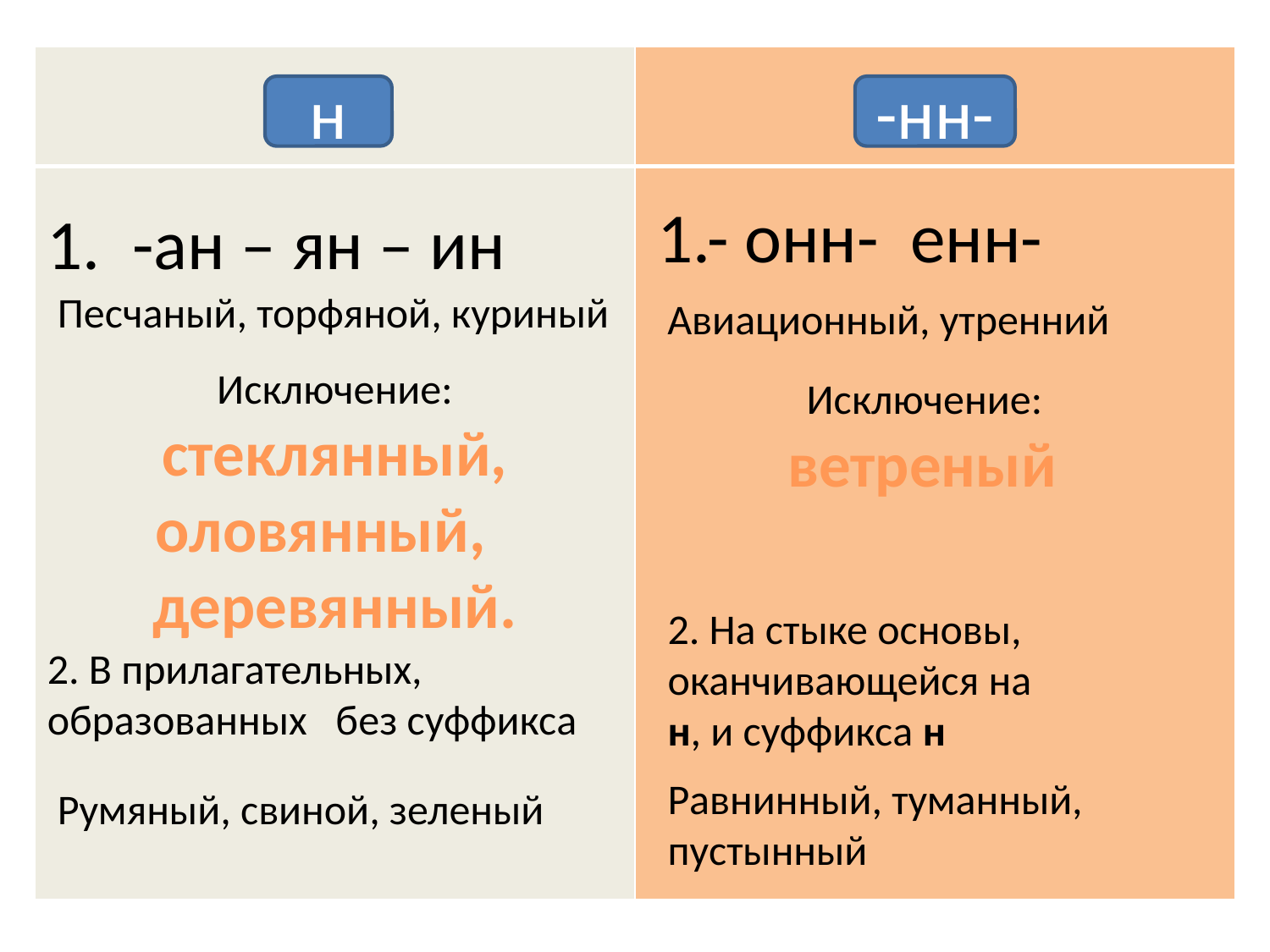

|  |  |
| --- | --- |
|  |  |
н
-нн-
1.- онн-  енн-
1.  -ан – ян – ин
Песчаный, торфяной, куриный
Авиационный, утренний
Исключение: стеклянный, оловянный,   деревянный.
  Исключение: ветреный
2. На стыке основы, оканчивающейся на н, и суффикса н
2. В прилагательных, образованных   без суффикса
Равнинный, туманный, пустынный
Румяный, свиной, зеленый